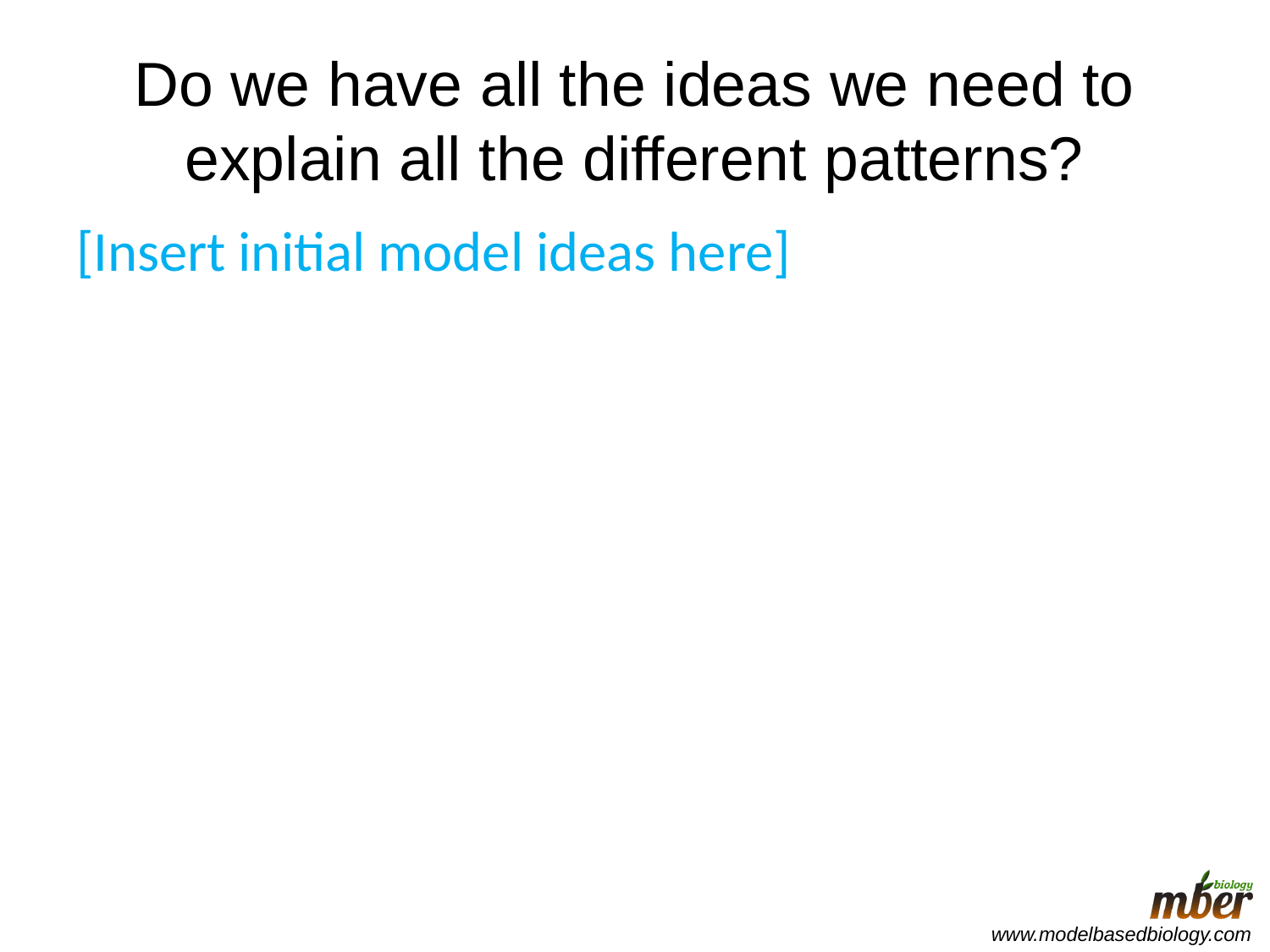

# Do we have all the ideas we need to explain all the different patterns?
[Insert initial model ideas here]